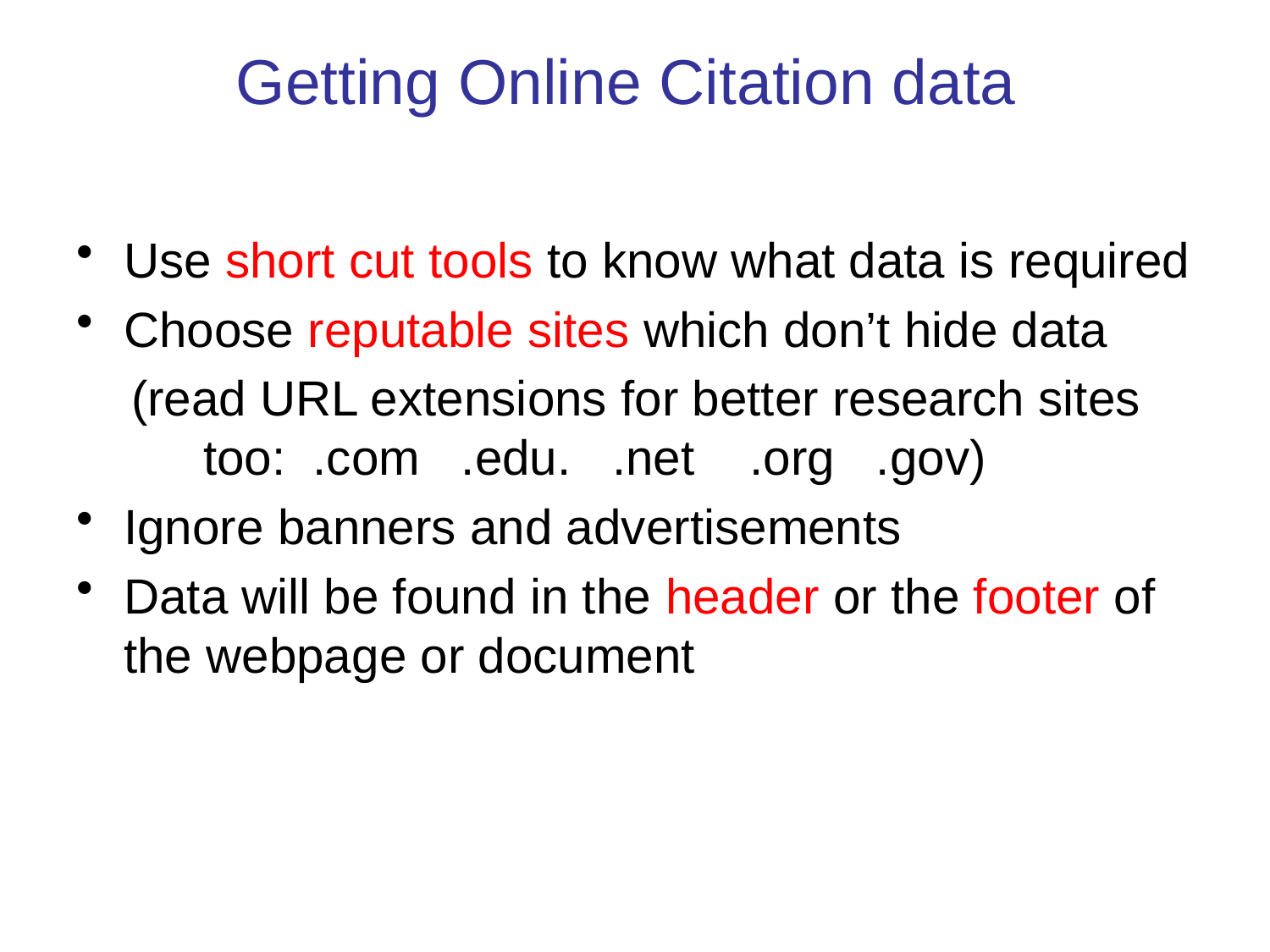

# Getting Online Citation data
Use short cut tools to know what data is required
Choose reputable sites which don’t hide data
    (read URL extensions for better research sites       	too:  .com   .edu.   .net    .org   .gov)
Ignore banners and advertisements
Data will be found in the header or the footer of the webpage or document